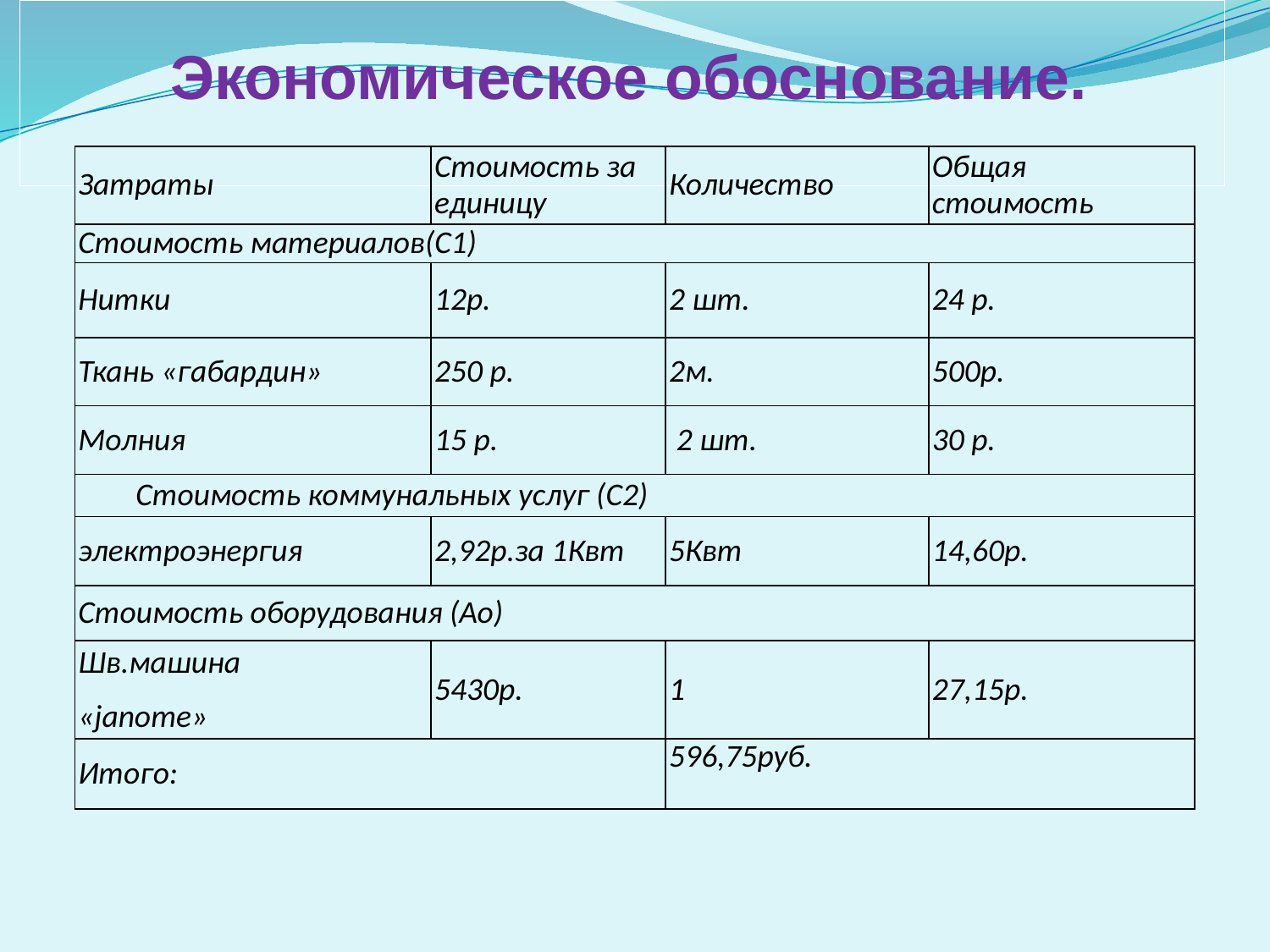

# Экономическое обоснование.
| Затраты | Стоимость за единицу | Количество | Общая стоимость |
| --- | --- | --- | --- |
| Стоимость материалов(С1) |  |  |  |
| Нитки | 12р. | 2 шт. | 24 р. |
| Ткань «габардин» | 250 р. | 2м. | 500р. |
| Молния | 15 р. | 2 шт. | 30 р. |
| Стоимость коммунальных услуг (С2) |  |  |  |
| электроэнергия | 2,92р.за 1Квт | 5Квт | 14,60р. |
| Стоимость оборудования (Ао) |  |  |  |
| Шв.машина «janome» | 5430р. | 1 | 27,15р. |
| Итого: |  | 596,75руб. |  |